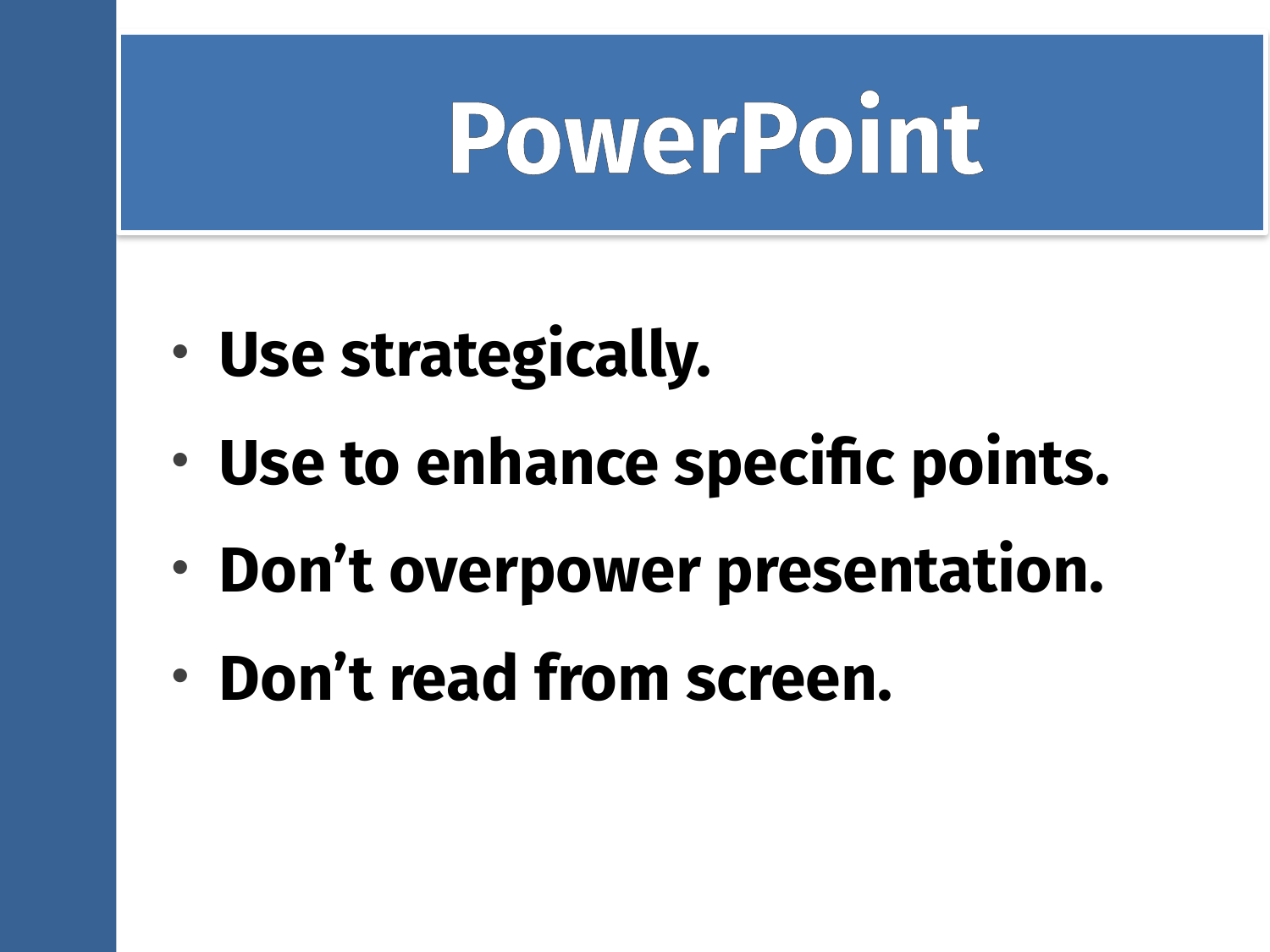

# PowerPoint
Use strategically.
Use to enhance specific points.
Don’t overpower presentation.
Don’t read from screen.